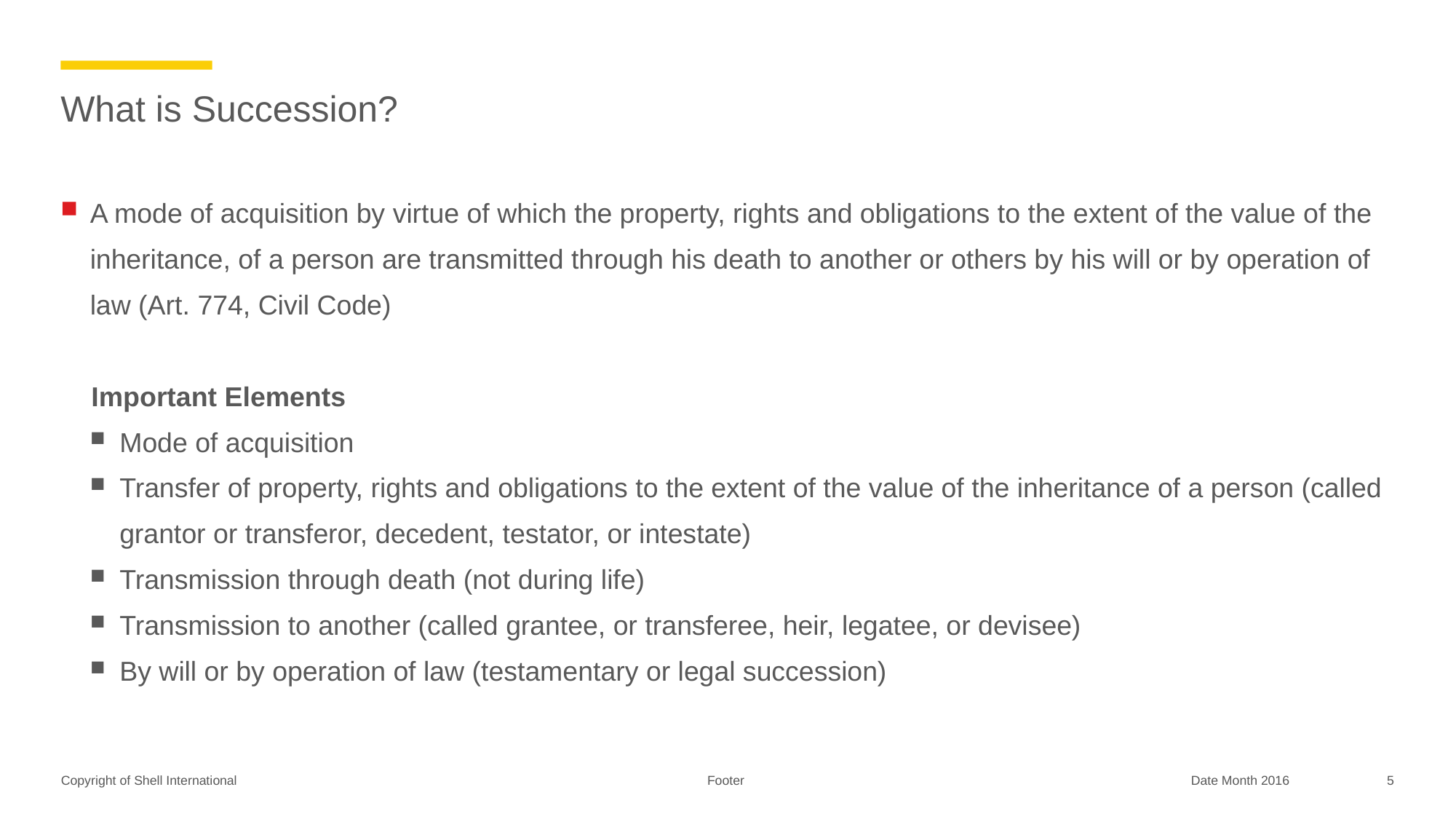

# What is Succession?
A mode of acquisition by virtue of which the property, rights and obligations to the extent of the value of the inheritance, of a person are transmitted through his death to another or others by his will or by operation of law (Art. 774, Civil Code)

    Important Elements
Mode of acquisition
Transfer of property, rights and obligations to the extent of the value of the inheritance of a person (called grantor or transferor, decedent, testator, or intestate)
Transmission through death (not during life)
Transmission to another (called grantee, or transferee, heir, legatee, or devisee)
By will or by operation of law (testamentary or legal succession)

Footer
5
Date Month 2016